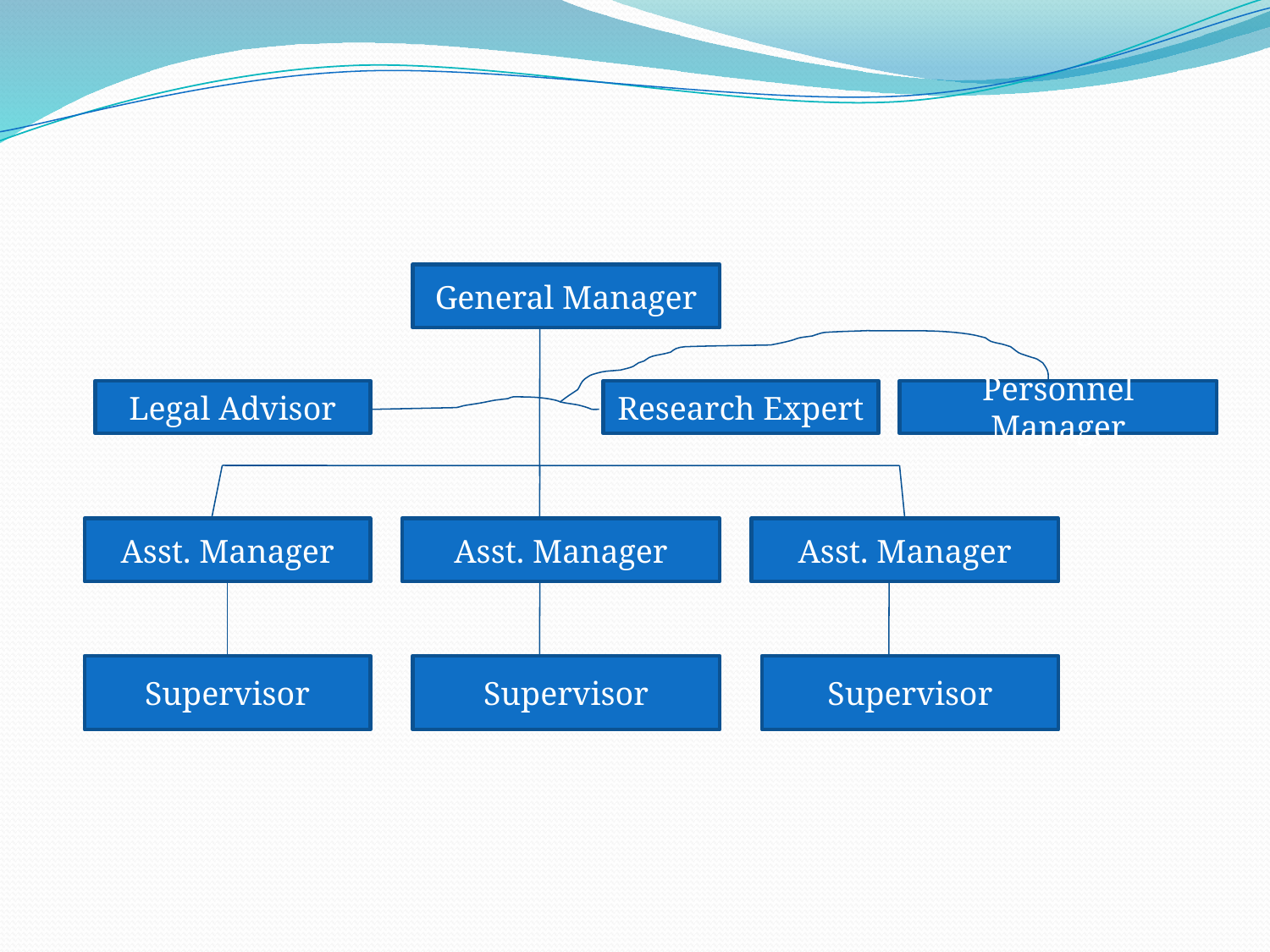

#

General Manager

Legal Advisor
Research Expert
Personnel Manager

Asst. Manager
Asst. Manager
Asst. Manager
Supervisor
Supervisor
Supervisor